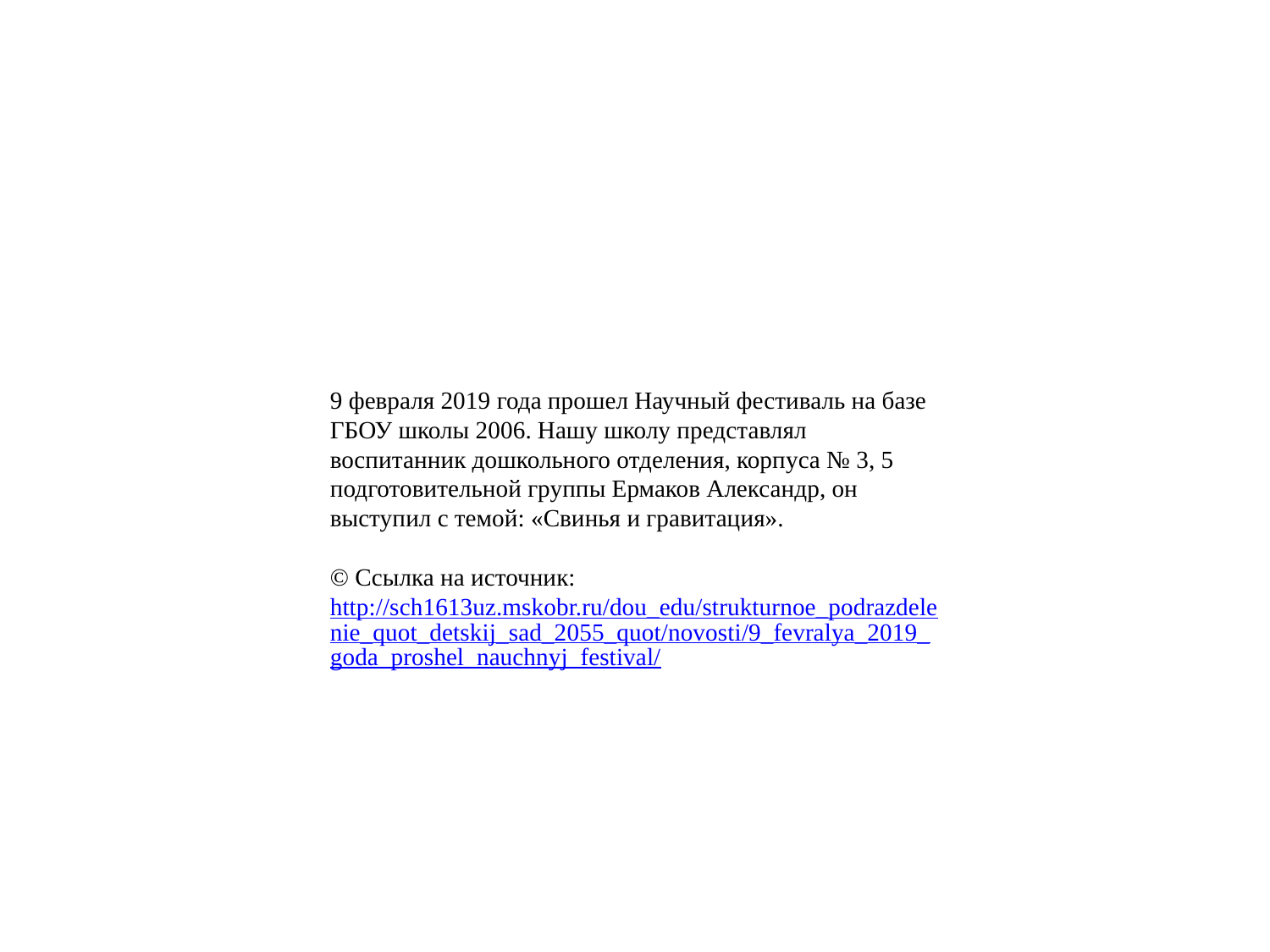

#

9 февраля 2019 года прошел Научный фестиваль на базе ГБОУ школы 2006. Нашу школу представлял воспитанник дошкольного отделения, корпуса № 3, 5 подготовительной группы Ермаков Александр, он выступил с темой: «Свинья и гравитация».
© Ссылка на источник: http://sch1613uz.mskobr.ru/dou_edu/strukturnoe_podrazdelenie_quot_detskij_sad_2055_quot/novosti/9_fevralya_2019_goda_proshel_nauchnyj_festival/